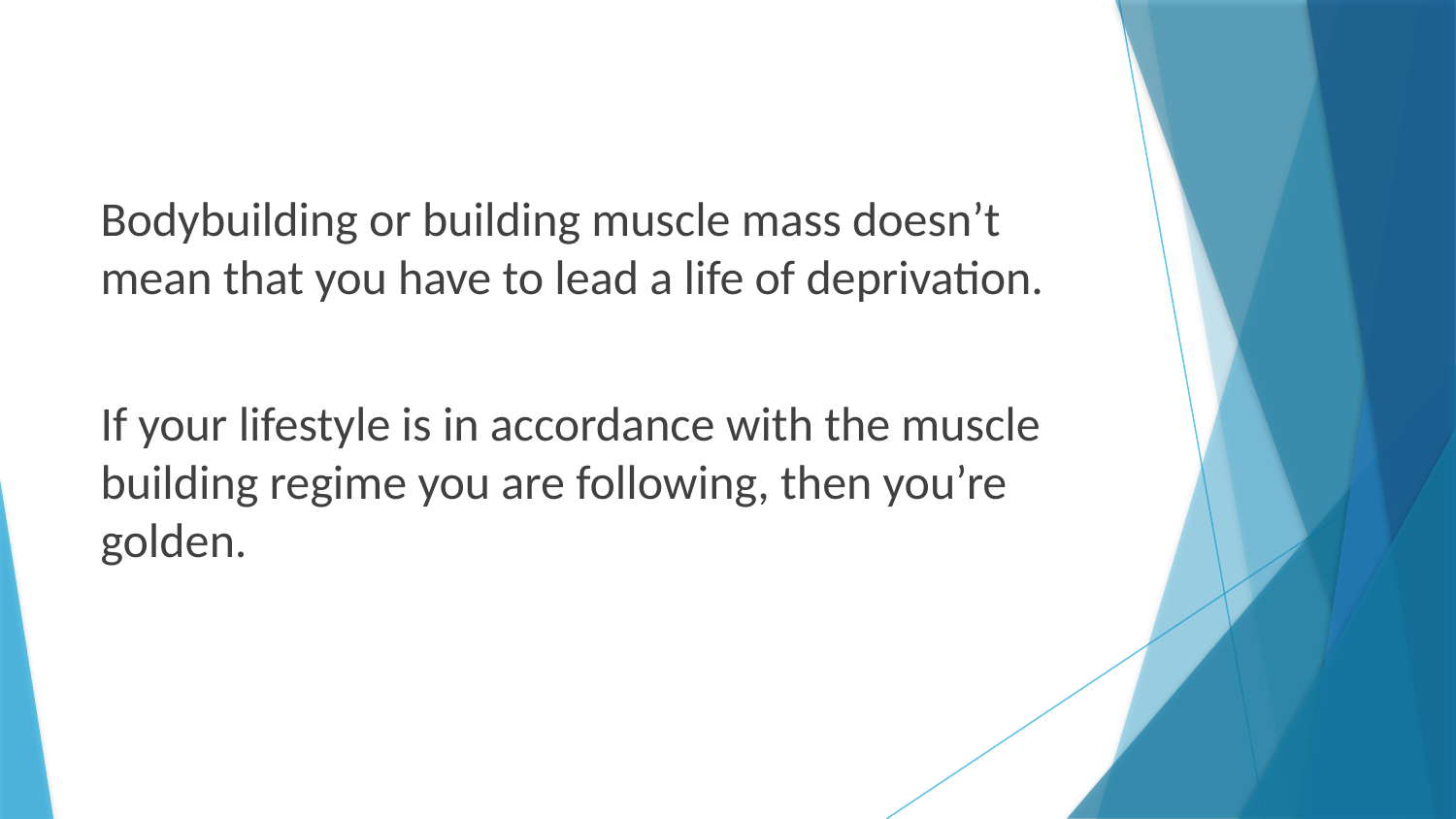

Bodybuilding or building muscle mass doesn’t mean that you have to lead a life of deprivation.

If your lifestyle is in accordance with the muscle building regime you are following, then you’re golden.